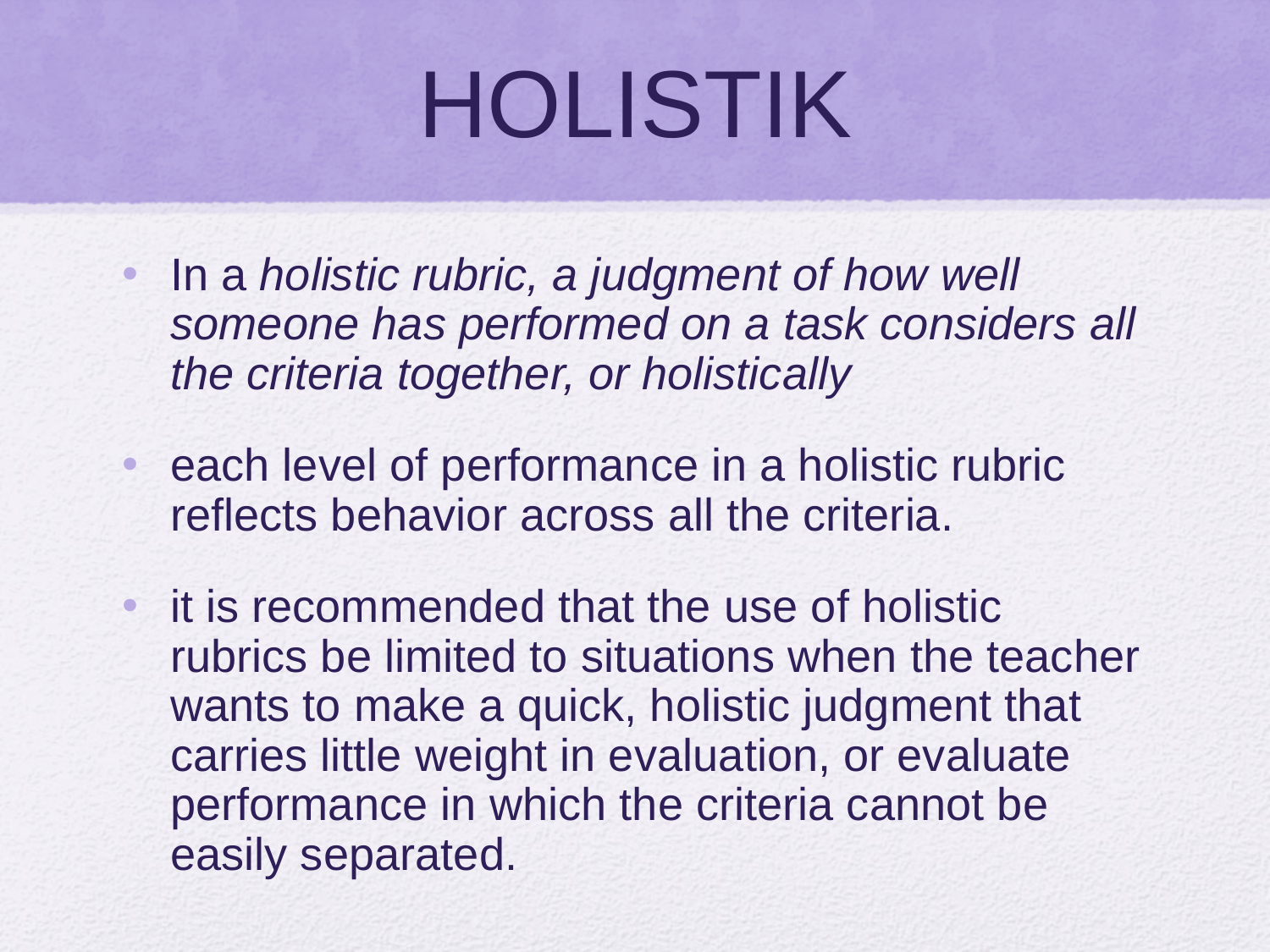

# HOLISTIK
In a holistic rubric, a judgment of how well someone has performed on a task considers all the criteria together, or holistically
each level of performance in a holistic rubric reflects behavior across all the criteria.
it is recommended that the use of holistic rubrics be limited to situations when the teacher wants to make a quick, holistic judgment that carries little weight in evaluation, or evaluate performance in which the criteria cannot be easily separated.